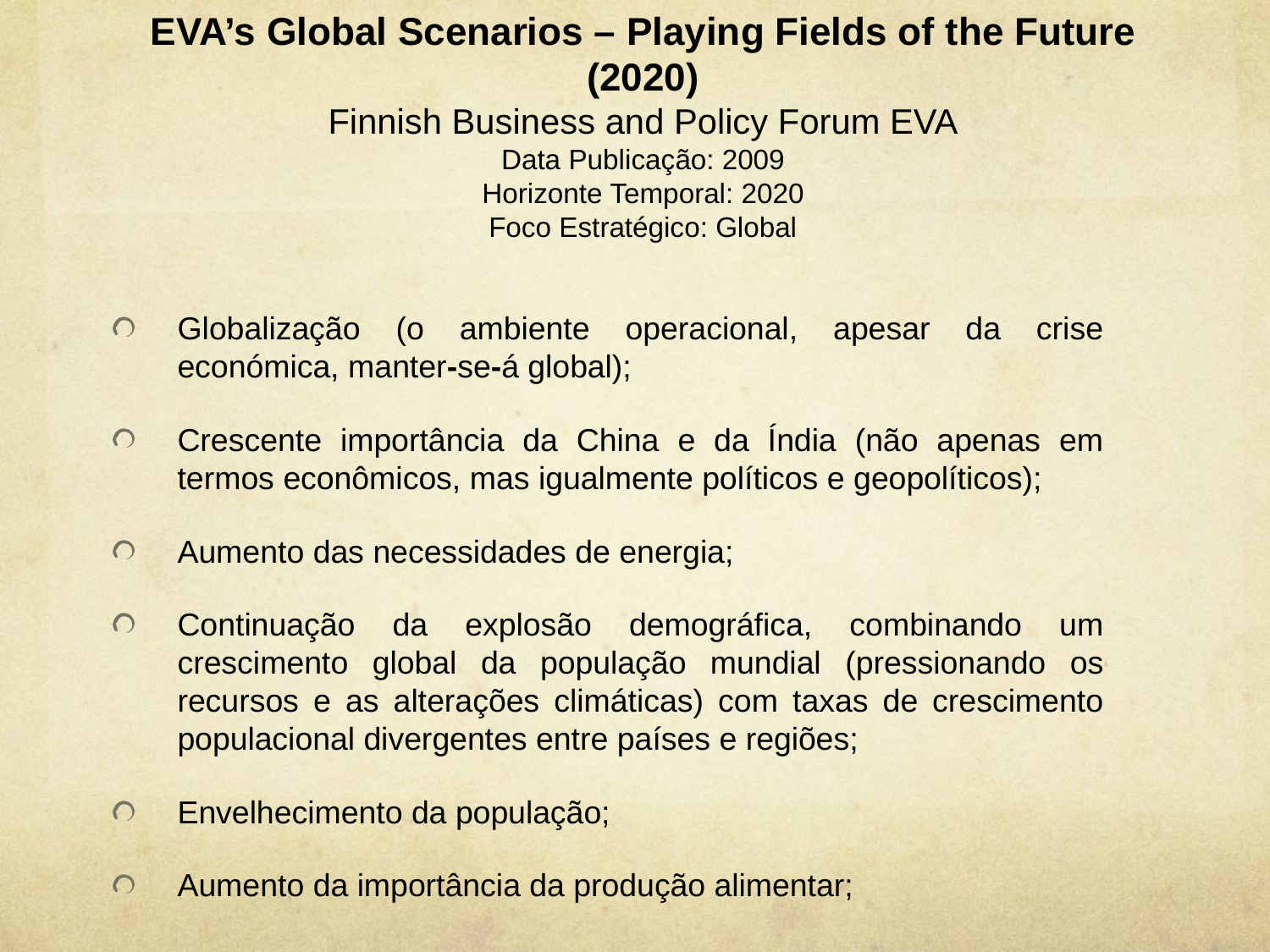

# EVA’s Global Scenarios – Playing Fields of the Future (2020) Finnish Business and Policy Forum EVA Data Publicação: 2009 Horizonte Temporal: 2020 Foco Estratégico: Global
Globalização (o ambiente operacional, apesar da crise económica, manter‐se‐á global);
Crescente importância da China e da Índia (não apenas em termos econômicos, mas igualmente políticos e geopolíticos);
Aumento das necessidades de energia;
Continuação da explosão demográfica, combinando um crescimento global da população mundial (pressionando os recursos e as alterações climáticas) com taxas de crescimento populacional divergentes entre países e regiões;
Envelhecimento da população;
Aumento da importância da produção alimentar;